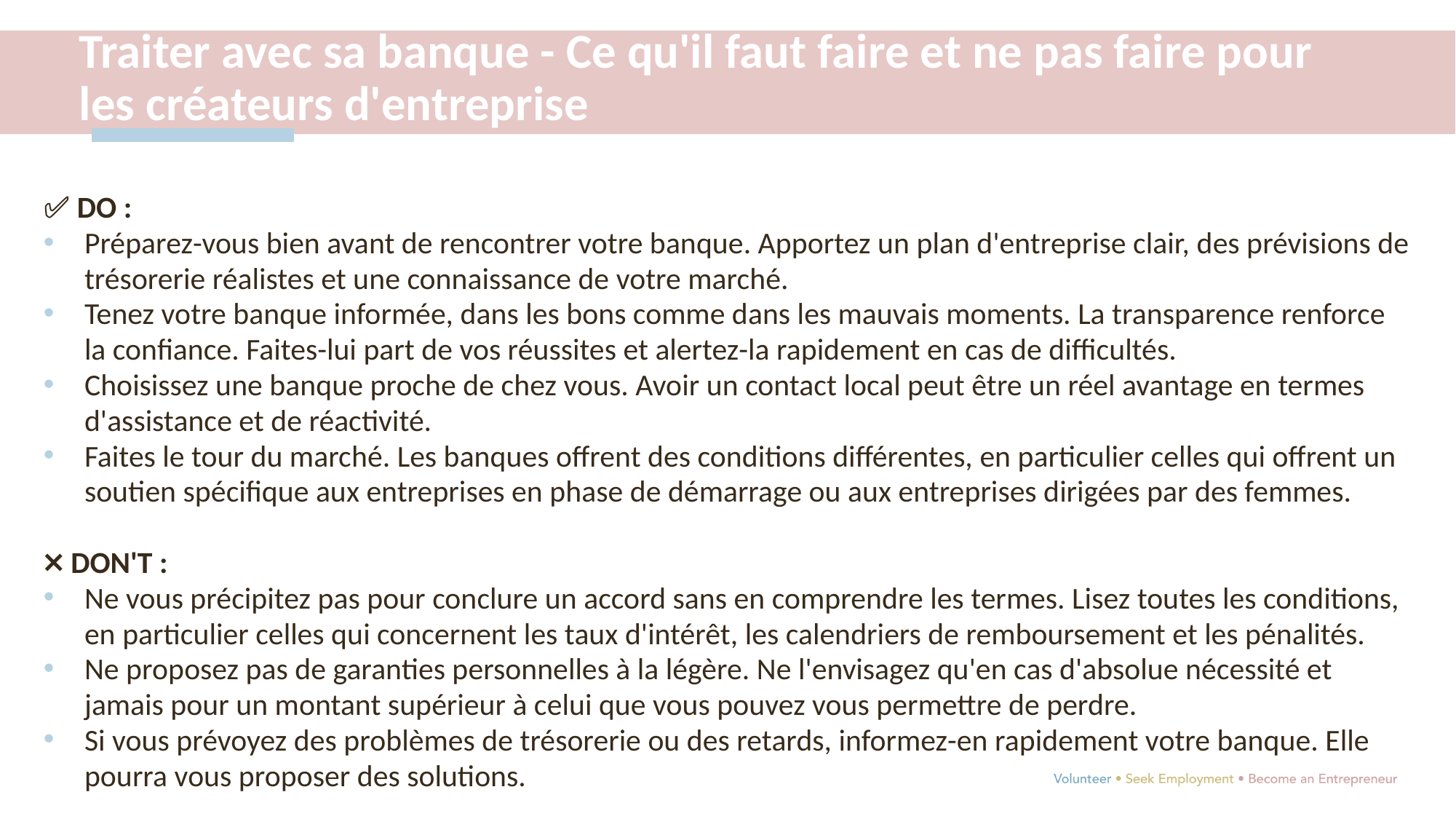

Traiter avec sa banque - Ce qu'il faut faire et ne pas faire pour les créateurs d'entreprise

✅ DO :
Préparez-vous bien avant de rencontrer votre banque. Apportez un plan d'entreprise clair, des prévisions de trésorerie réalistes et une connaissance de votre marché.
Tenez votre banque informée, dans les bons comme dans les mauvais moments. La transparence renforce la confiance. Faites-lui part de vos réussites et alertez-la rapidement en cas de difficultés.
Choisissez une banque proche de chez vous. Avoir un contact local peut être un réel avantage en termes d'assistance et de réactivité.
Faites le tour du marché. Les banques offrent des conditions différentes, en particulier celles qui offrent un soutien spécifique aux entreprises en phase de démarrage ou aux entreprises dirigées par des femmes.

❌ DON'T :
Ne vous précipitez pas pour conclure un accord sans en comprendre les termes. Lisez toutes les conditions, en particulier celles qui concernent les taux d'intérêt, les calendriers de remboursement et les pénalités.
Ne proposez pas de garanties personnelles à la légère. Ne l'envisagez qu'en cas d'absolue nécessité et jamais pour un montant supérieur à celui que vous pouvez vous permettre de perdre.
Si vous prévoyez des problèmes de trésorerie ou des retards, informez-en rapidement votre banque. Elle pourra vous proposer des solutions.